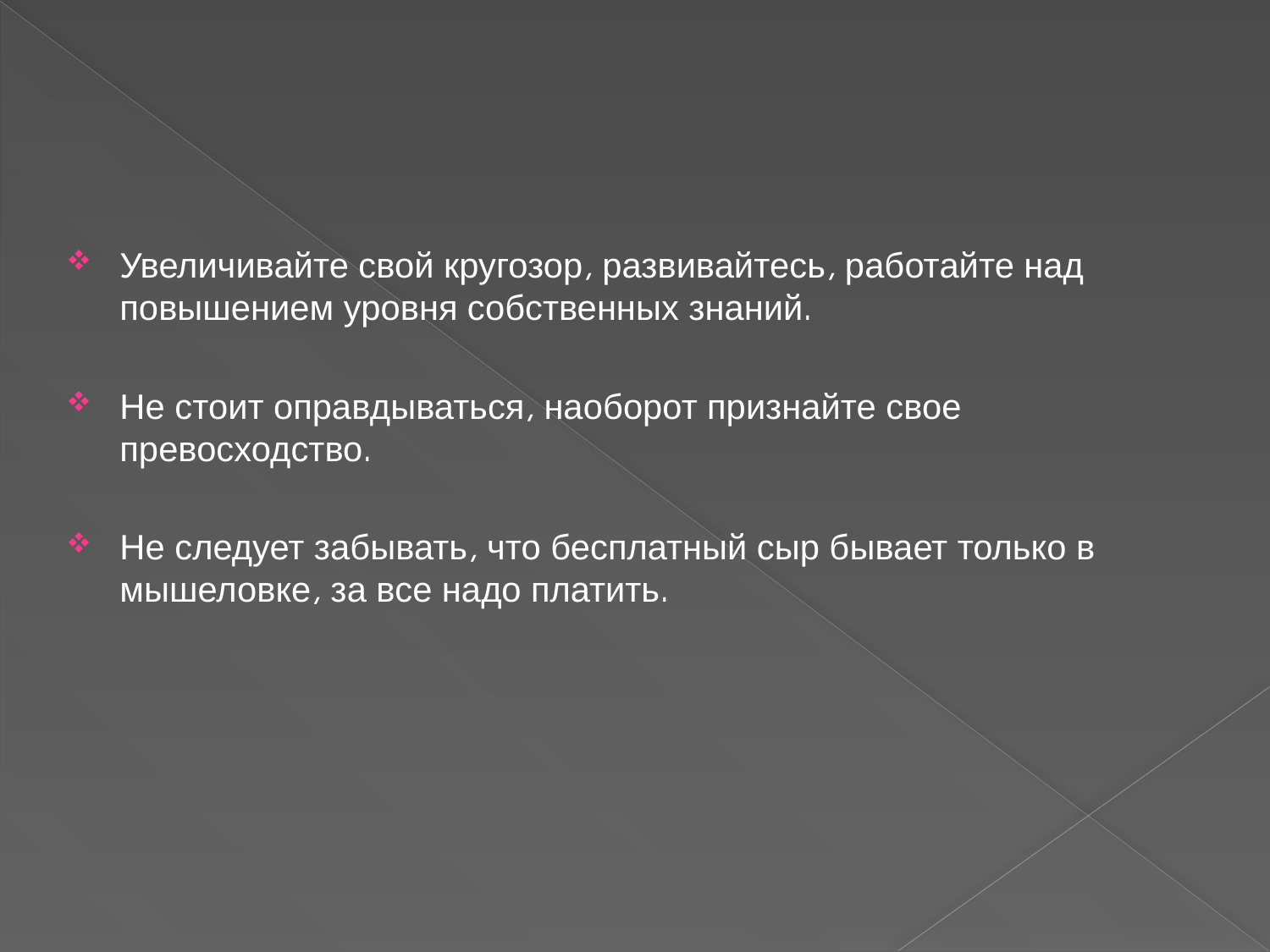

#
Увеличивайте свой кругозор, развивайтесь, работайте над повышением уровня собственных знаний.

Не стоит оправдываться, наоборот признайте свое превосходство.

Не следует забывать, что бесплатный сыр бывает только в мышеловке, за все надо платить.